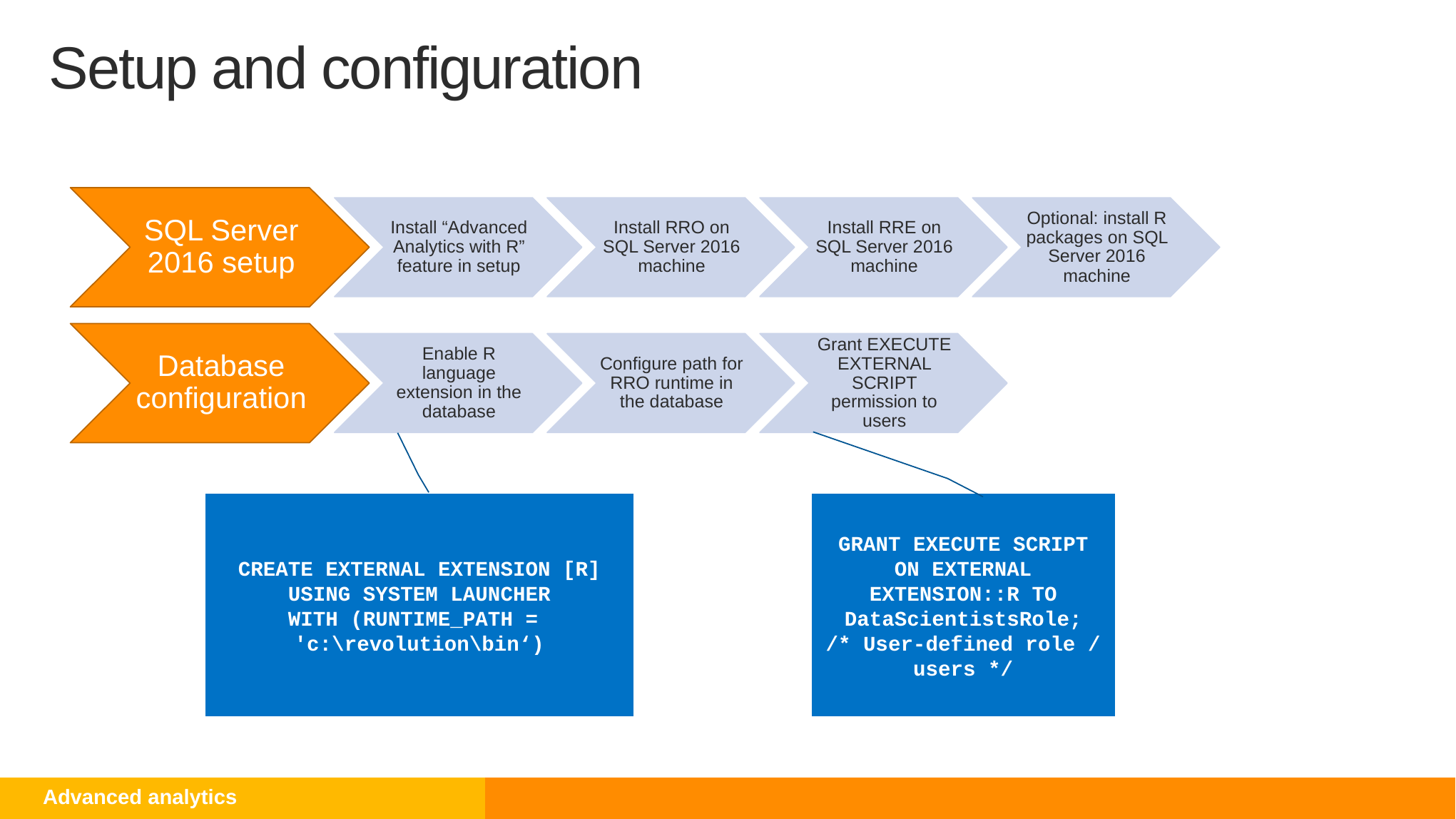

# Setup and configuration
SQL Server 2016 setup
Install “Advanced Analytics with R” feature in setup
Install RRO on SQL Server 2016 machine
Install RRE on SQL Server 2016 machine
Optional: install R packages on SQL Server 2016 machine
Database configuration
Enable R language extension in the database
Configure path for RRO runtime in the database
Grant EXECUTE EXTERNAL SCRIPT permission to users
CREATE EXTERNAL EXTENSION [R]
USING SYSTEM LAUNCHER
WITH (RUNTIME_PATH =
'c:\revolution\bin‘)
GRANT EXECUTE SCRIPT ON EXTERNAL EXTENSION::R TO DataScientistsRole;
/* User-defined role / users */
Advanced analytics